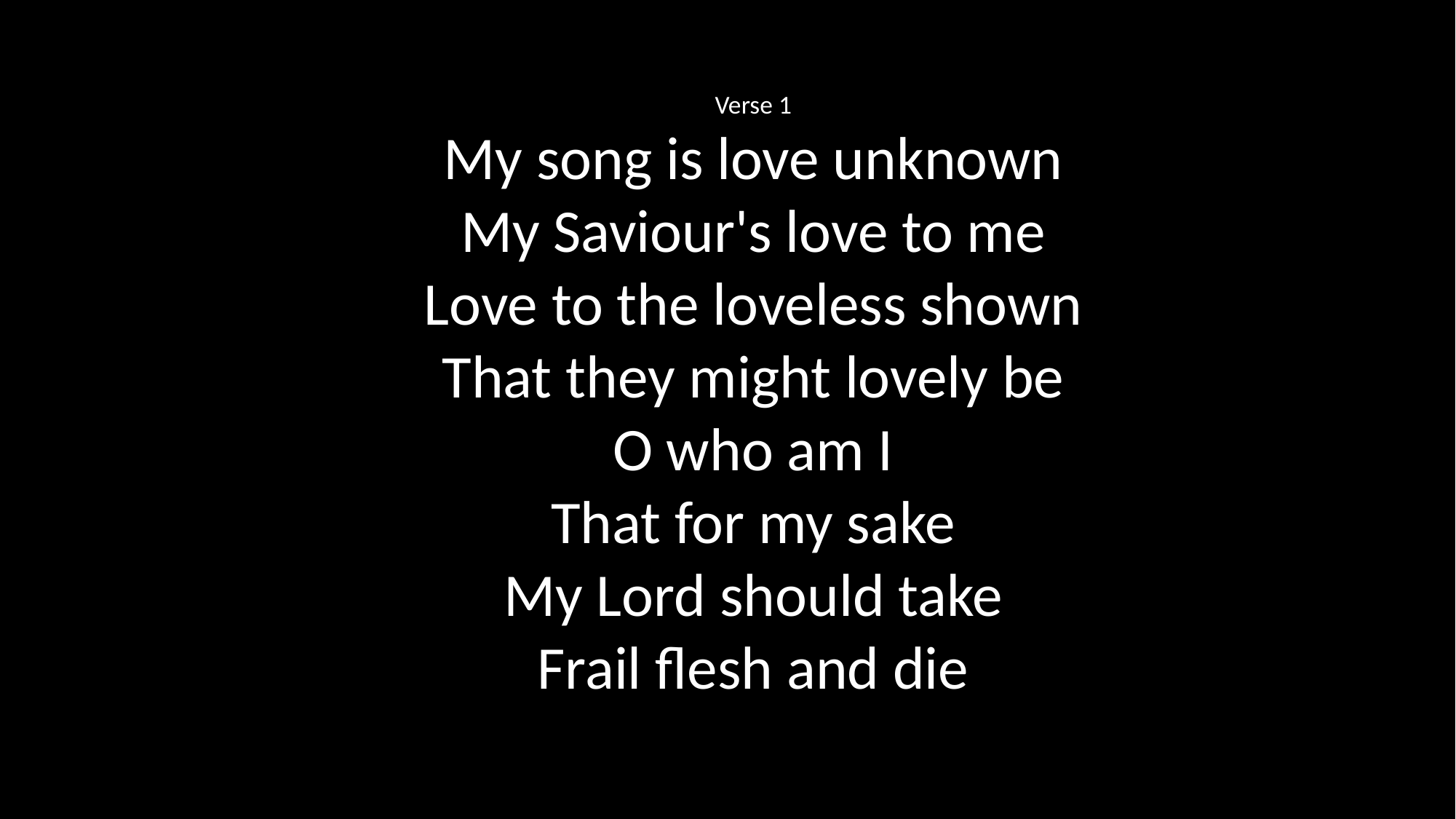

Verse 1
My song is love unknown
My Saviour's love to me
Love to the loveless shown
That they might lovely be
O who am I
That for my sake
My Lord should take
Frail flesh and die